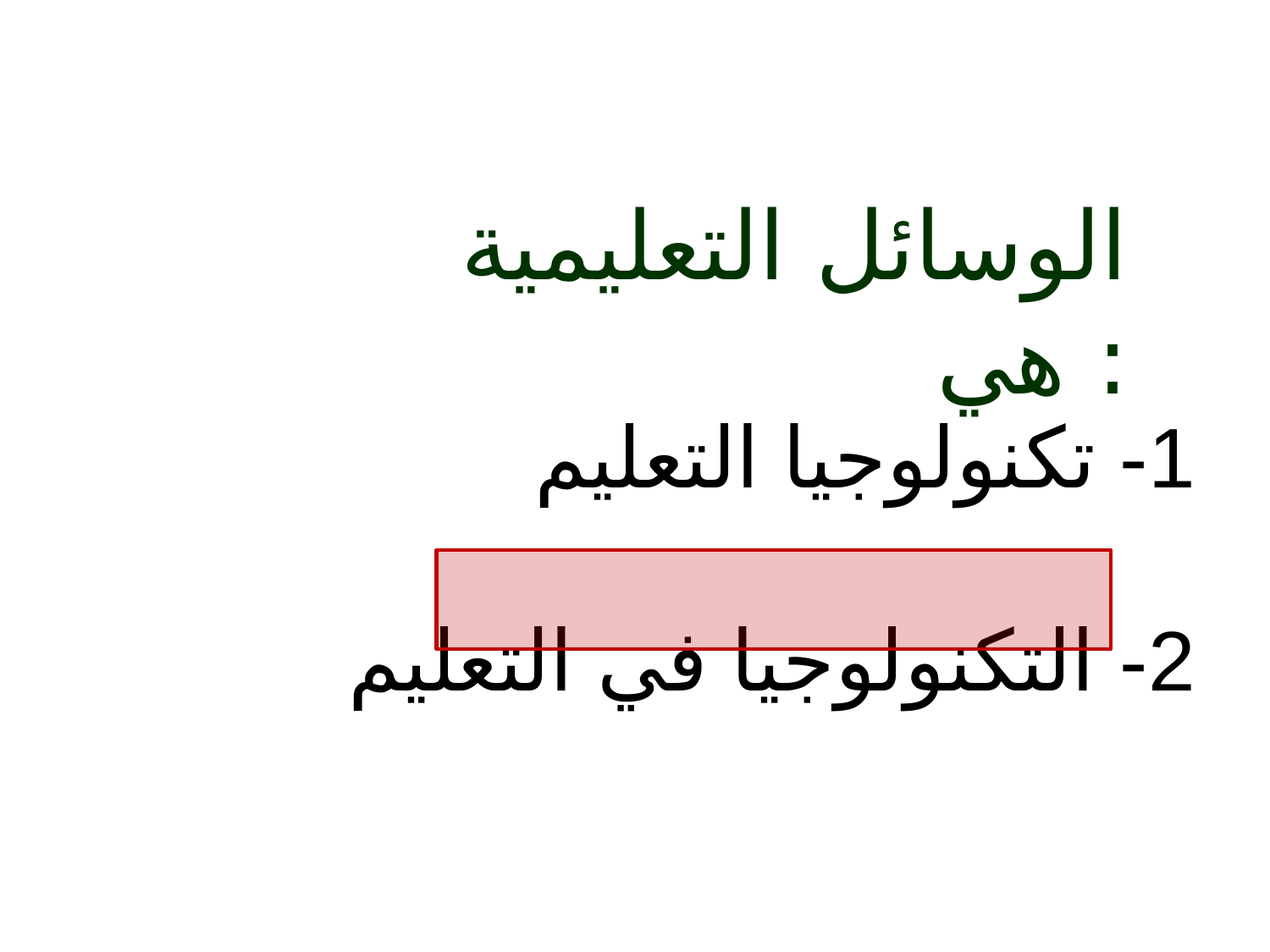

الوسائل التعليمية هي :
1- تكنولوجيا التعليم

2- التكنولوجيا في التعليم